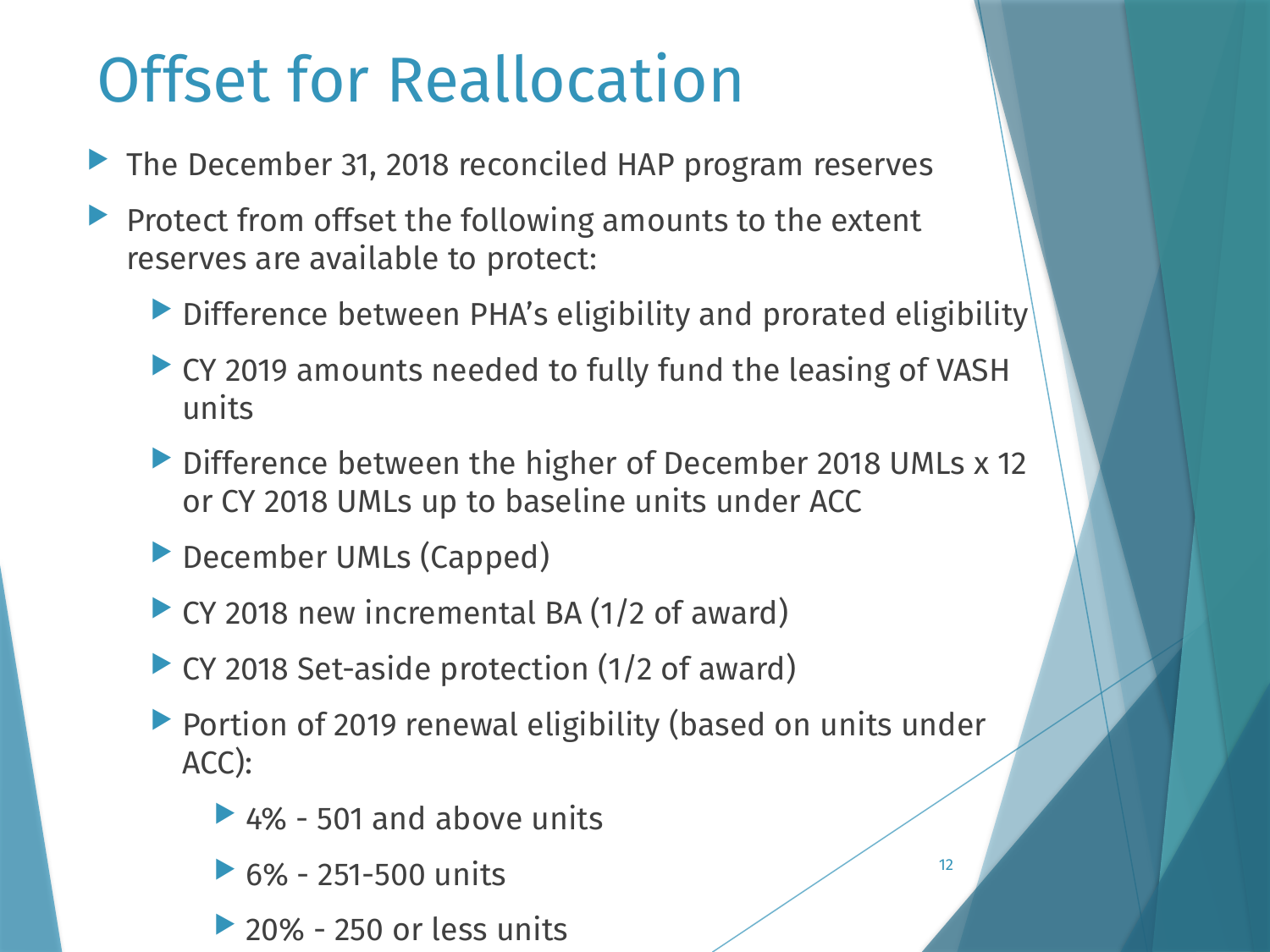

# Offset for Reallocation
The December 31, 2018 reconciled HAP program reserves
Protect from offset the following amounts to the extent reserves are available to protect:
Difference between PHA’s eligibility and prorated eligibility
CY 2019 amounts needed to fully fund the leasing of VASH units
Difference between the higher of December 2018 UMLs x 12 or CY 2018 UMLs up to baseline units under ACC
December UMLs (Capped)
CY 2018 new incremental BA (1/2 of award)
CY 2018 Set-aside protection (1/2 of award)
Portion of 2019 renewal eligibility (based on units under ACC):
4% - 501 and above units
6% - 251-500 units
20% - 250 or less units
12